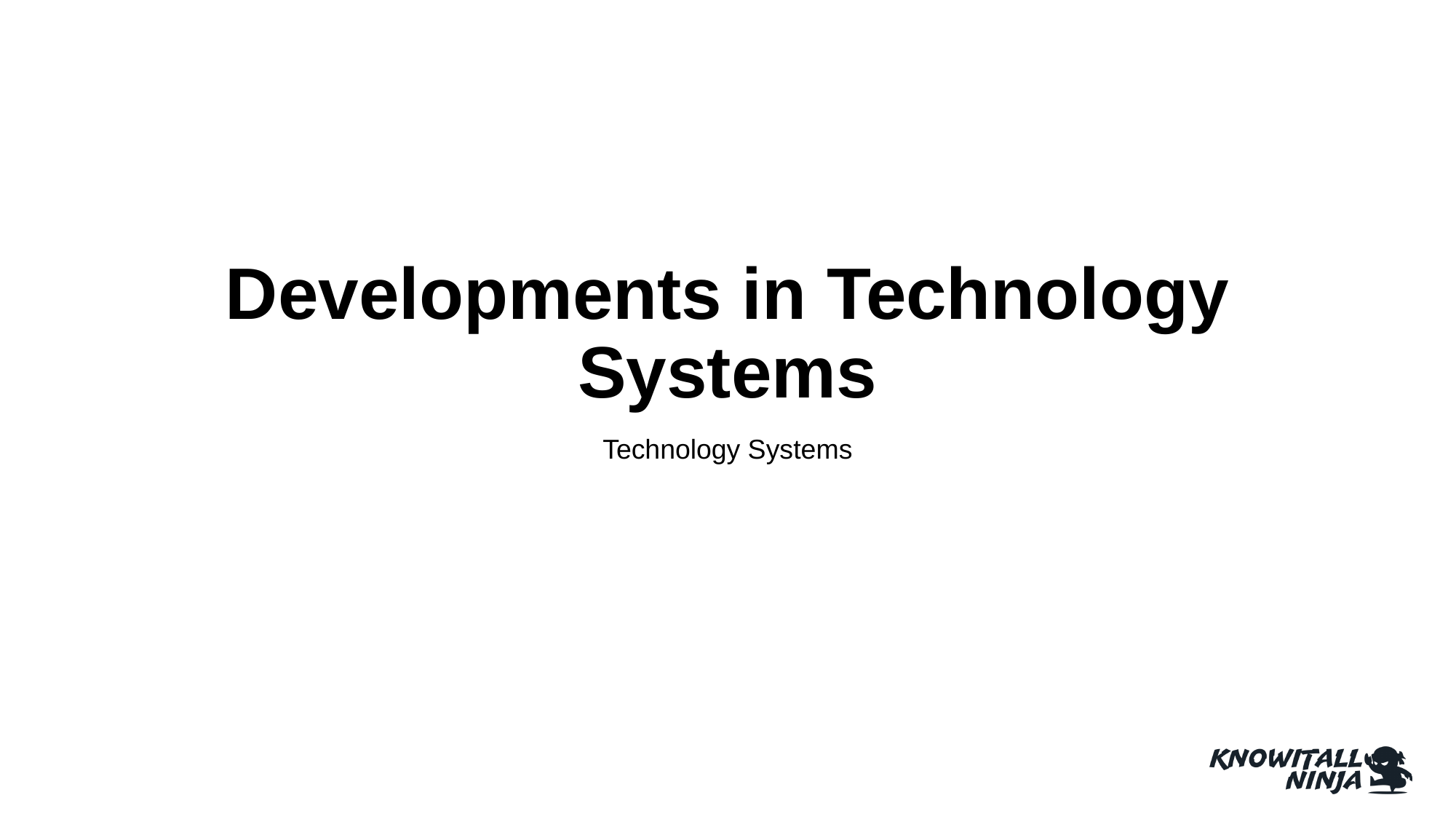

# Developments in Technology Systems
Technology Systems